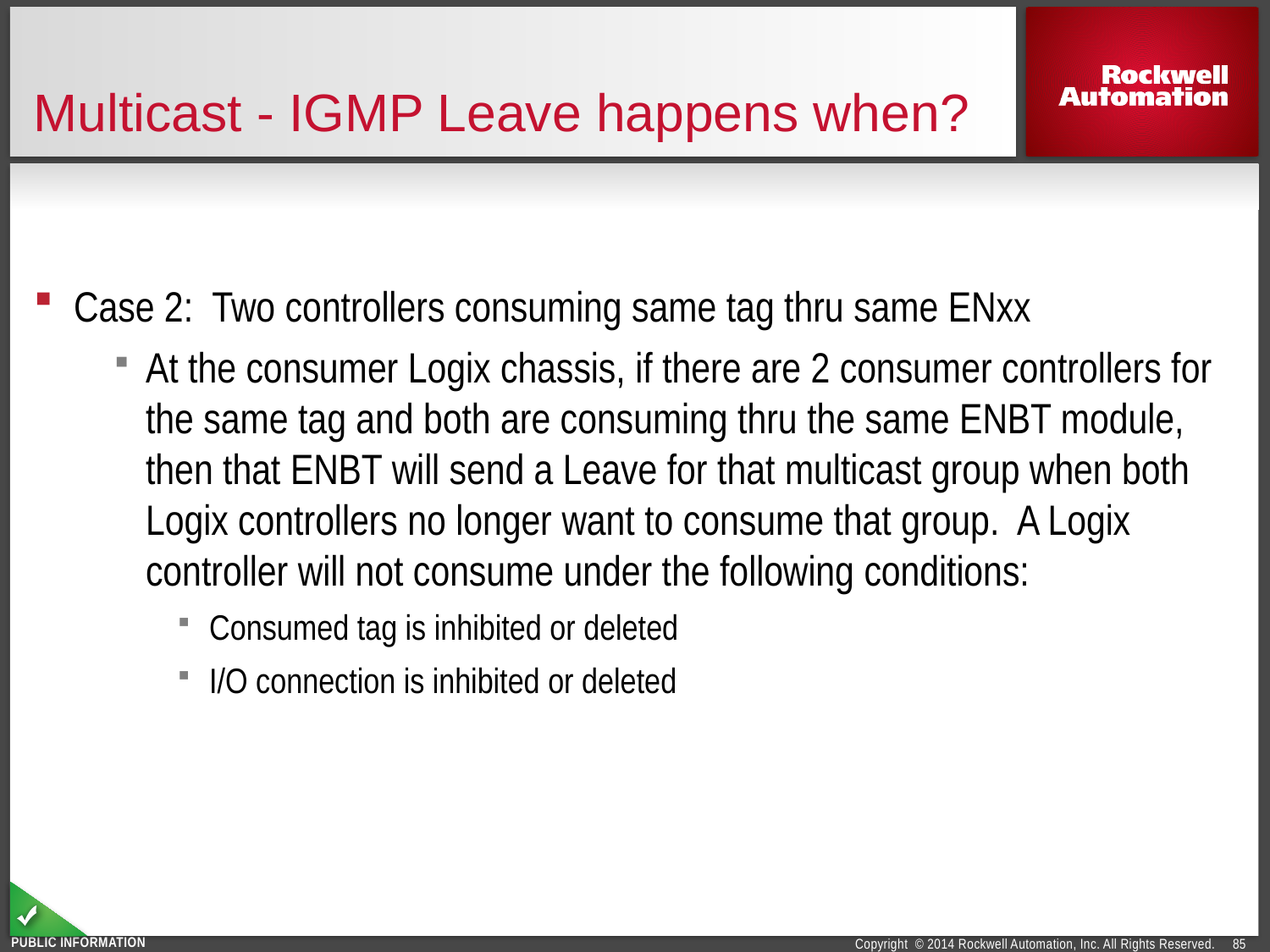

# Multicast - IGMP Leave happens when?
Case 2:  Two controllers consuming same tag thru same ENxx
At the consumer Logix chassis, if there are 2 consumer controllers for the same tag and both are consuming thru the same ENBT module, then that ENBT will send a Leave for that multicast group when both Logix controllers no longer want to consume that group.  A Logix controller will not consume under the following conditions:
Consumed tag is inhibited or deleted
I/O connection is inhibited or deleted

85